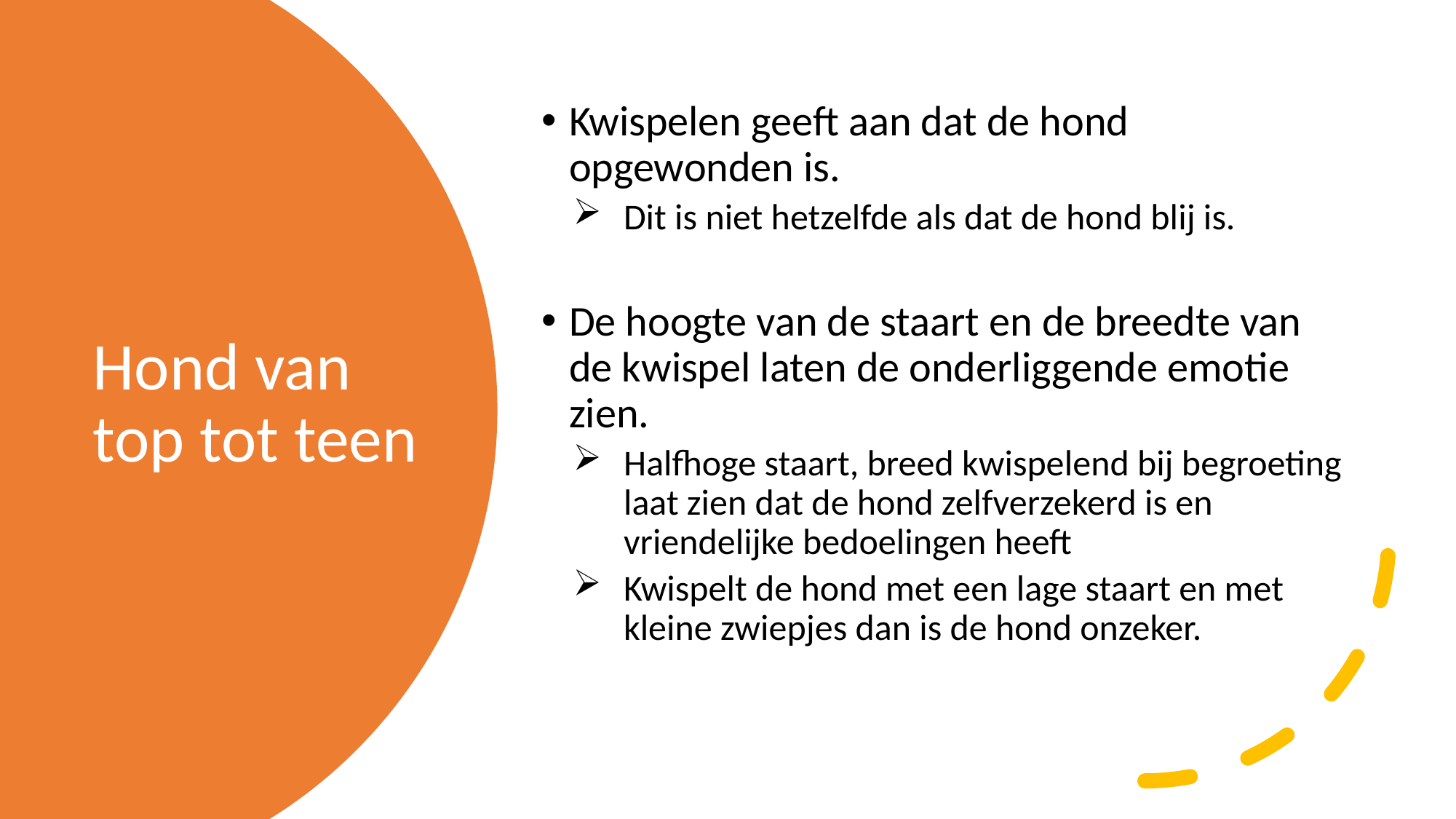

Kwispelen geeft aan dat de hond opgewonden is.
Dit is niet hetzelfde als dat de hond blij is.

De hoogte van de staart en de breedte van de kwispel laten de onderliggende emotie zien.
Halfhoge staart, breed kwispelend bij begroeting laat zien dat de hond zelfverzekerd is en vriendelijke bedoelingen heeft
Kwispelt de hond met een lage staart en met kleine zwiepjes dan is de hond onzeker.

# Hond van top tot teen